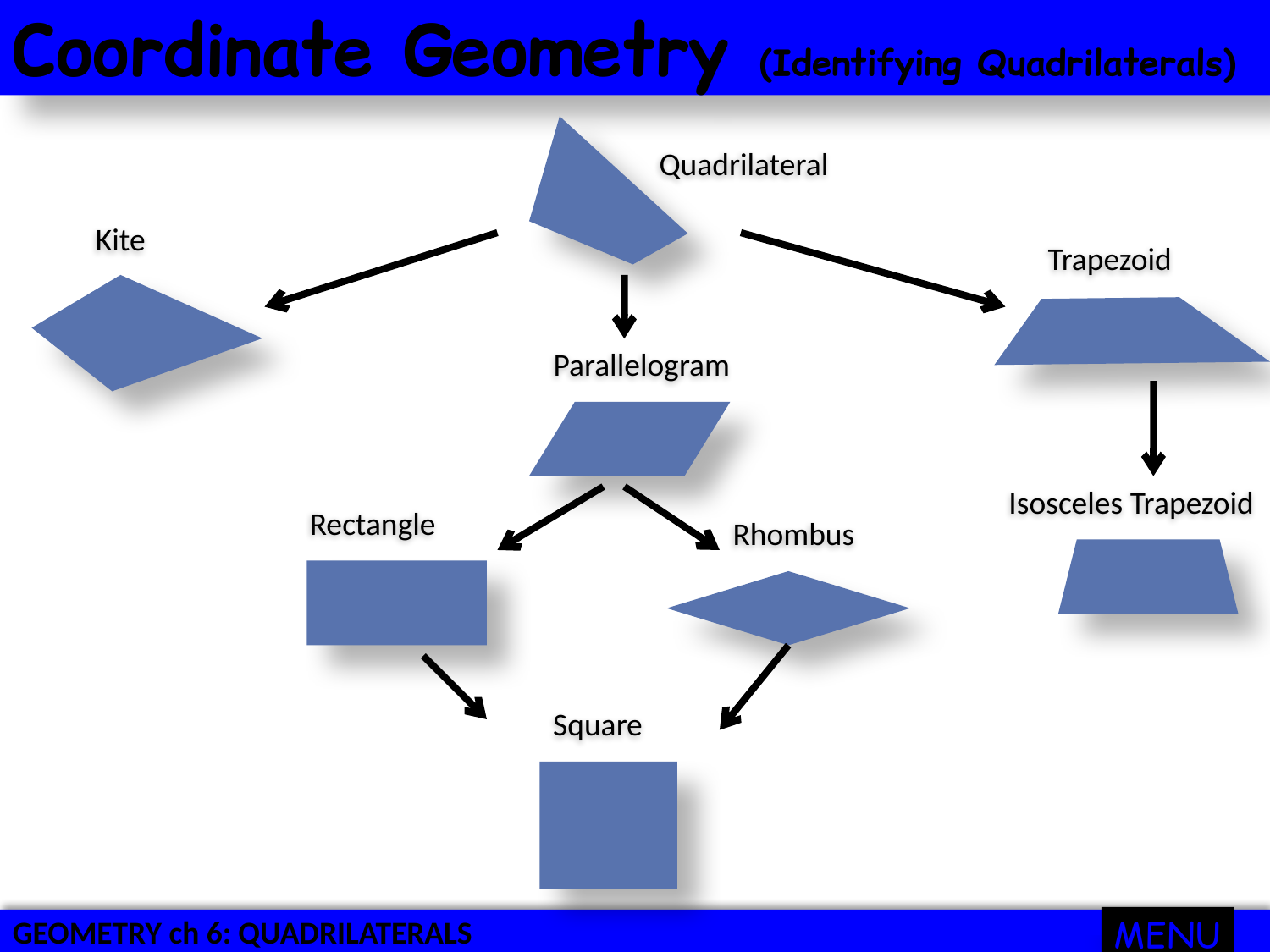

Coordinate Geometry (Identifying Quadrilaterals)

Quadrilateral
Kite
Trapezoid

Parallelogram

Isosceles Trapezoid
Rectangle
Rhombus

Square

MENU
GEOMETRY ch 6: QUADRILATERALS